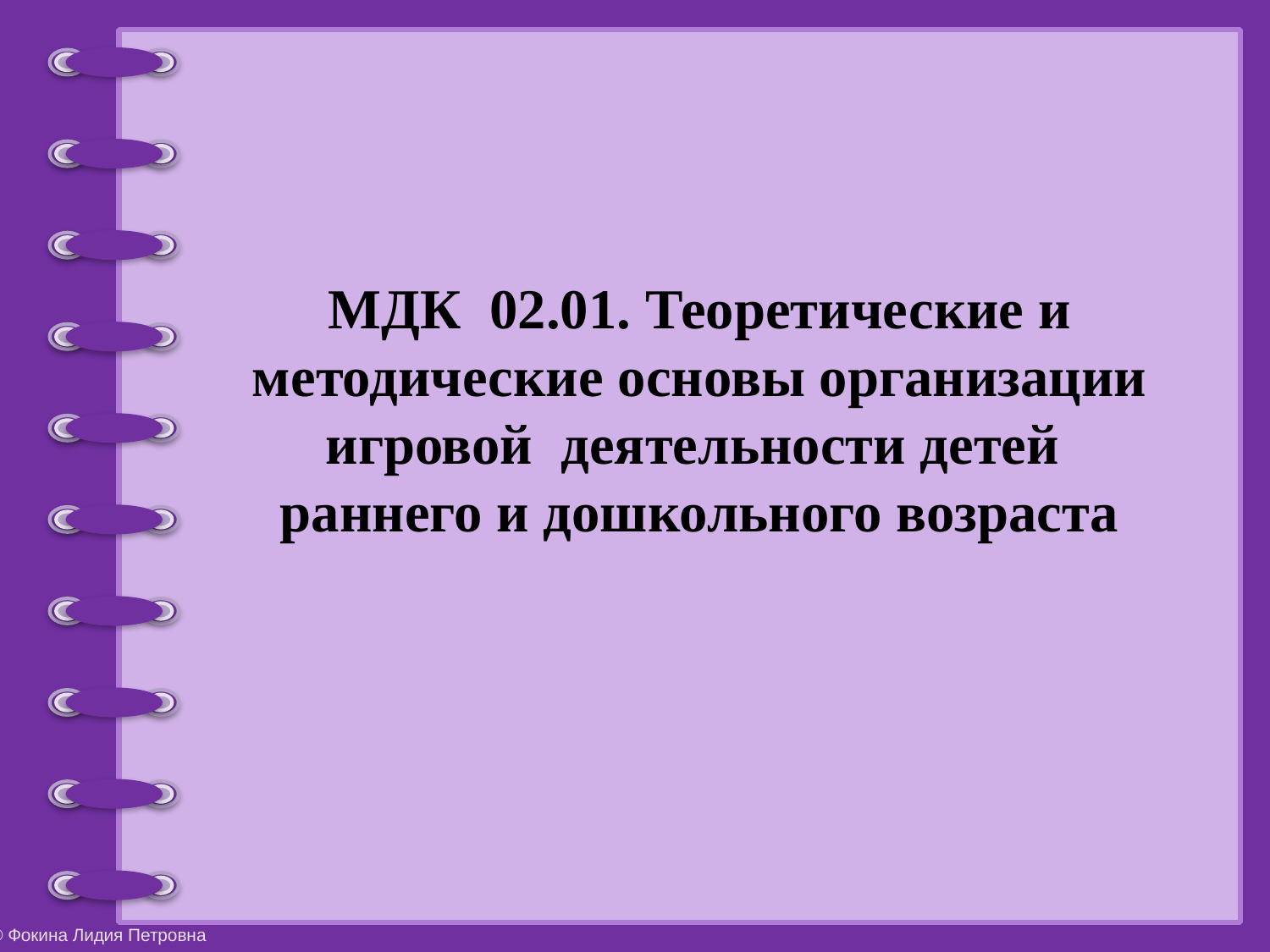

МДК  02.01. Теоретические и методические основы организации игровой  деятельности детей  раннего и дошкольного возраста